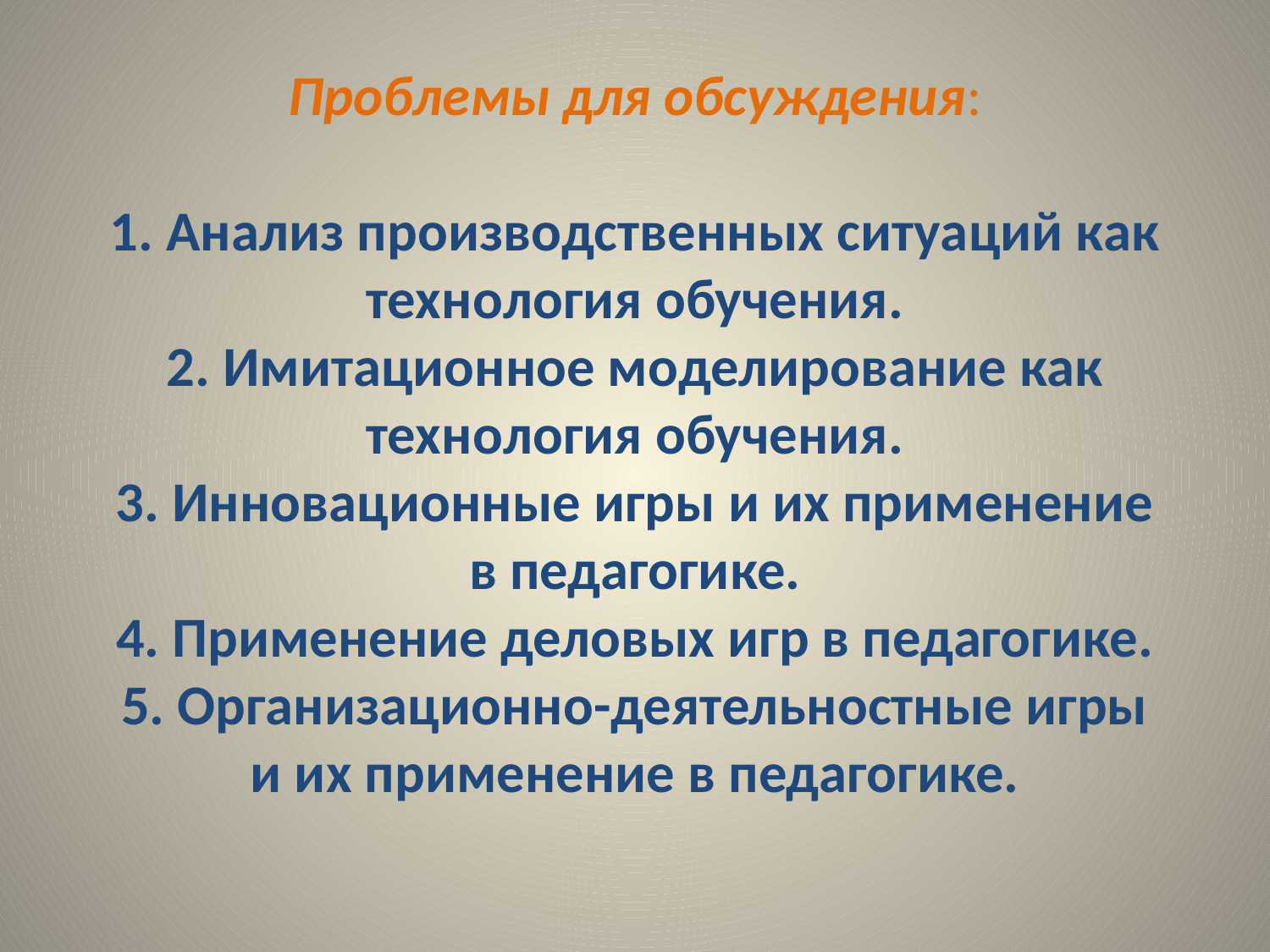

# Проблемы для обсуждения: 1. Анализ производственных ситуаций как технология обучения. 2. Имитационное моделирование как технология обучения. 3. Инновационные игры и их применение в педагогике. 4. Применение деловых игр в педагогике. 5. Организационно-деятельностные игры и их применение в педагогике.